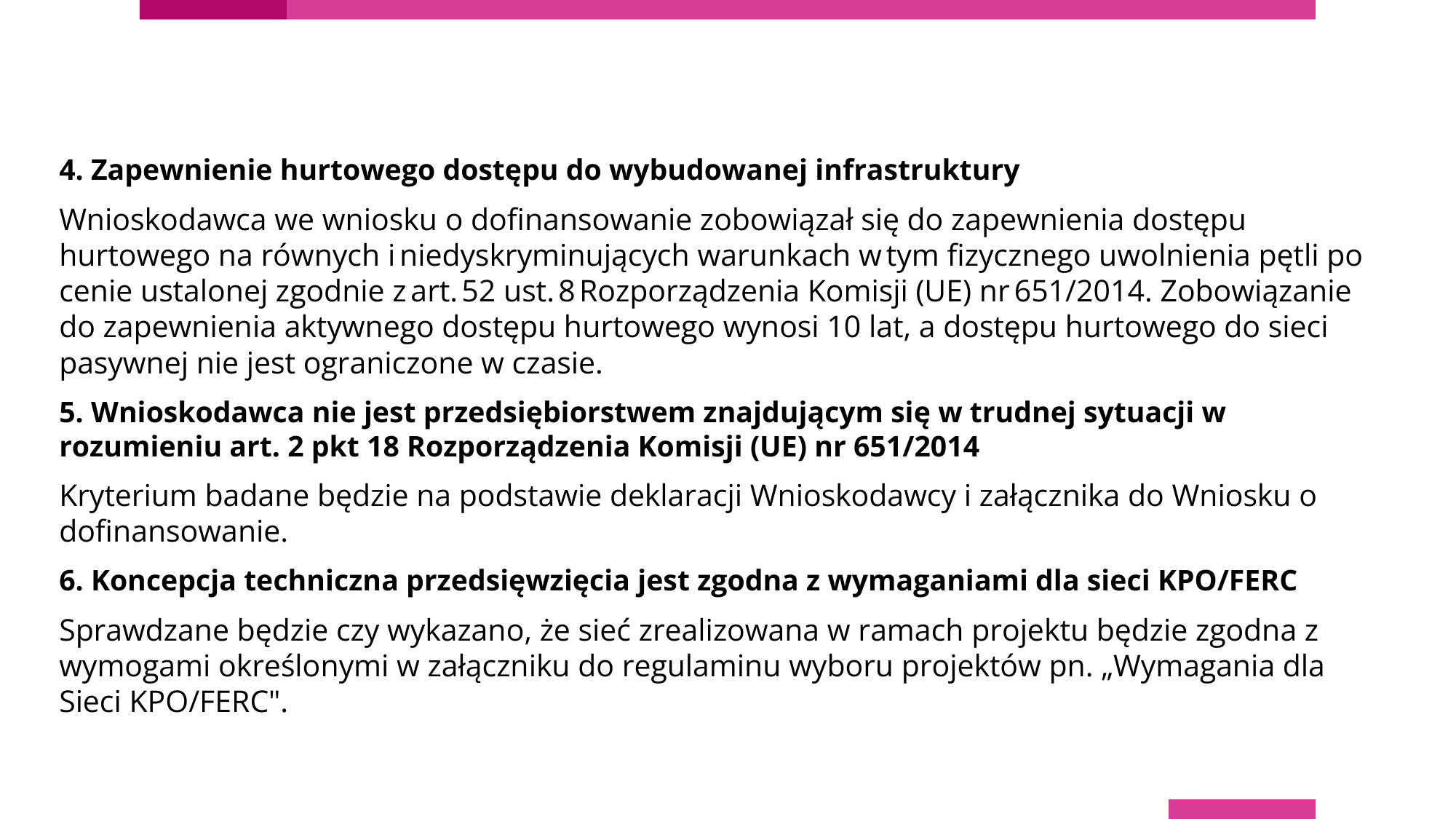

# Kryteria merytoryczne
4. Zapewnienie hurtowego dostępu do wybudowanej infrastruktury
Wnioskodawca we wniosku o dofinansowanie zobowiązał się do zapewnienia dostępu hurtowego na równych i niedyskryminujących warunkach w tym fizycznego uwolnienia pętli po cenie ustalonej zgodnie z art. 52 ust. 8 Rozporządzenia Komisji (UE) nr 651/2014. Zobowiązanie do zapewnienia aktywnego dostępu hurtowego wynosi 10 lat, a dostępu hurtowego do sieci pasywnej nie jest ograniczone w czasie.
5. Wnioskodawca nie jest przedsiębiorstwem znajdującym się w trudnej sytuacji w rozumieniu art. 2 pkt 18 Rozporządzenia Komisji (UE) nr 651/2014
Kryterium badane będzie na podstawie deklaracji Wnioskodawcy i załącznika do Wniosku o dofinansowanie.
6. Koncepcja techniczna przedsięwzięcia jest zgodna z wymaganiami dla sieci KPO/FERC
Sprawdzane będzie czy wykazano, że sieć zrealizowana w ramach projektu będzie zgodna z wymogami określonymi w załączniku do regulaminu wyboru projektów pn. „Wymagania dla Sieci KPO/FERC".